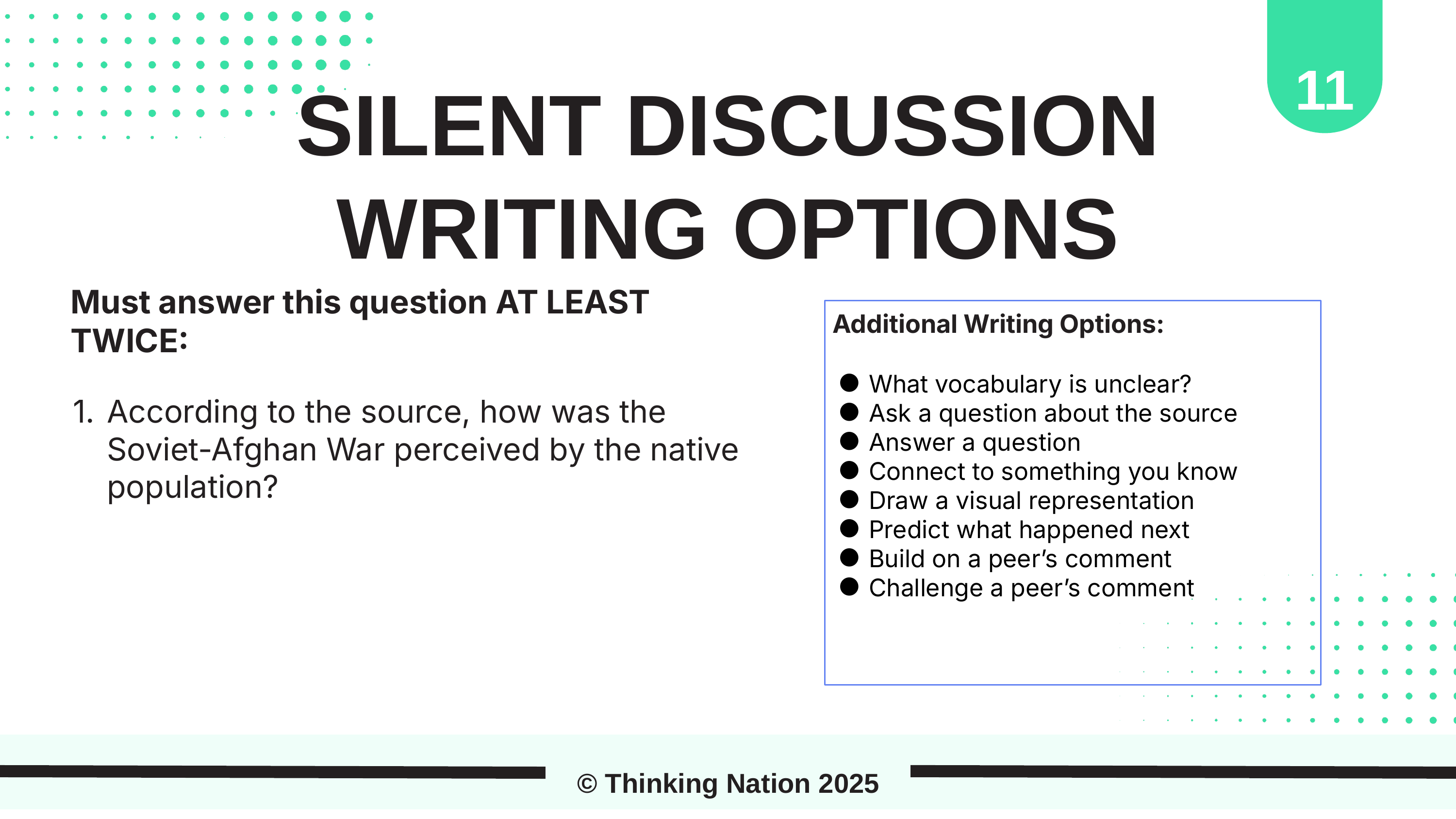

11
SILENT DISCUSSION
WRITING OPTIONS
Must answer this question AT LEAST TWICE:

According to the source, how was the Soviet-Afghan War perceived by the native population?

Additional Writing Options:

What vocabulary is unclear?
Ask a question about the source
Answer a question
Connect to something you know
Draw a visual representation
Predict what happened next
Build on a peer’s comment
Challenge a peer’s comment

© Thinking Nation 2025